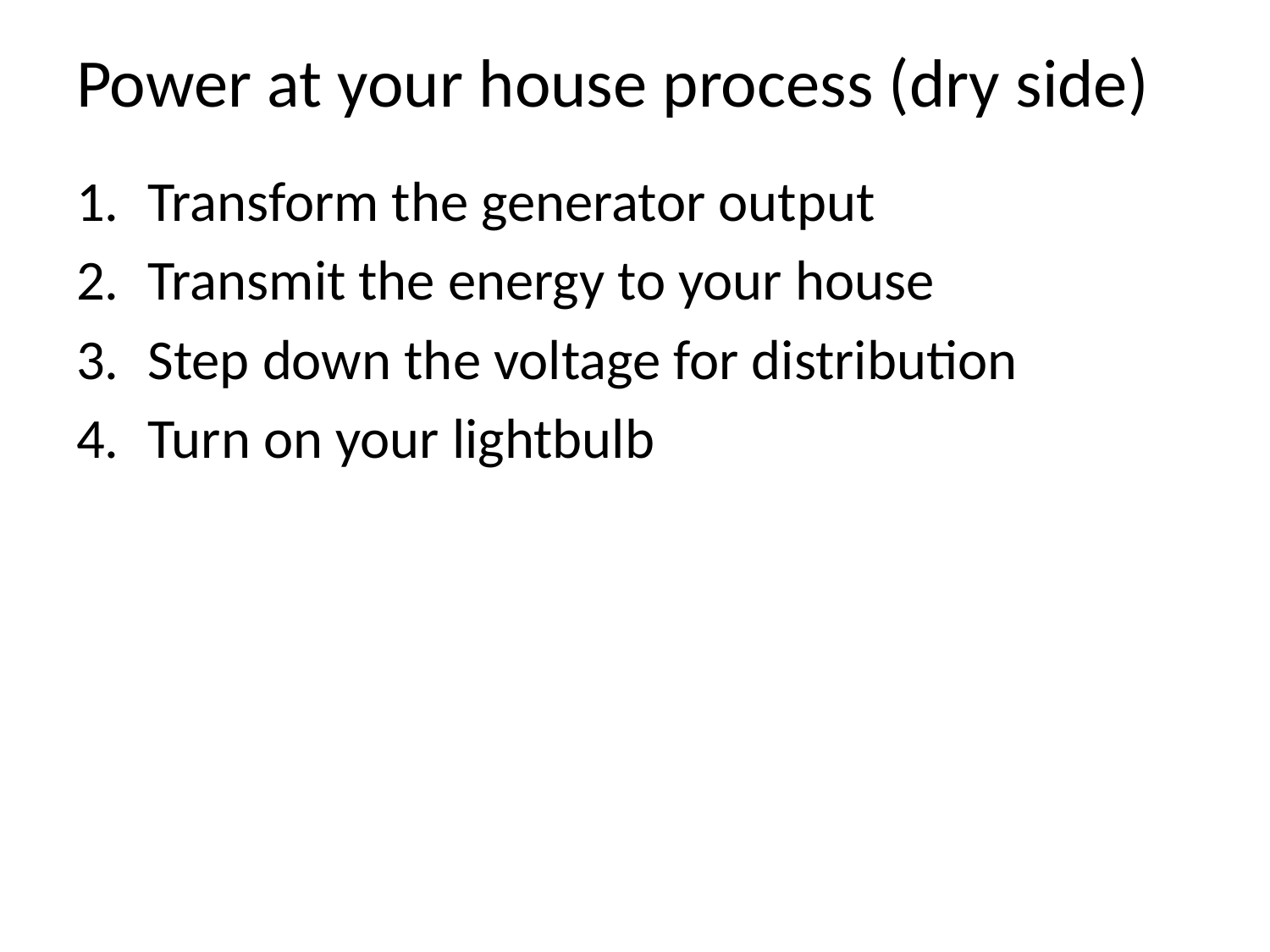

# Power at your house process (dry side)
Transform the generator output
Transmit the energy to your house
Step down the voltage for distribution
Turn on your lightbulb